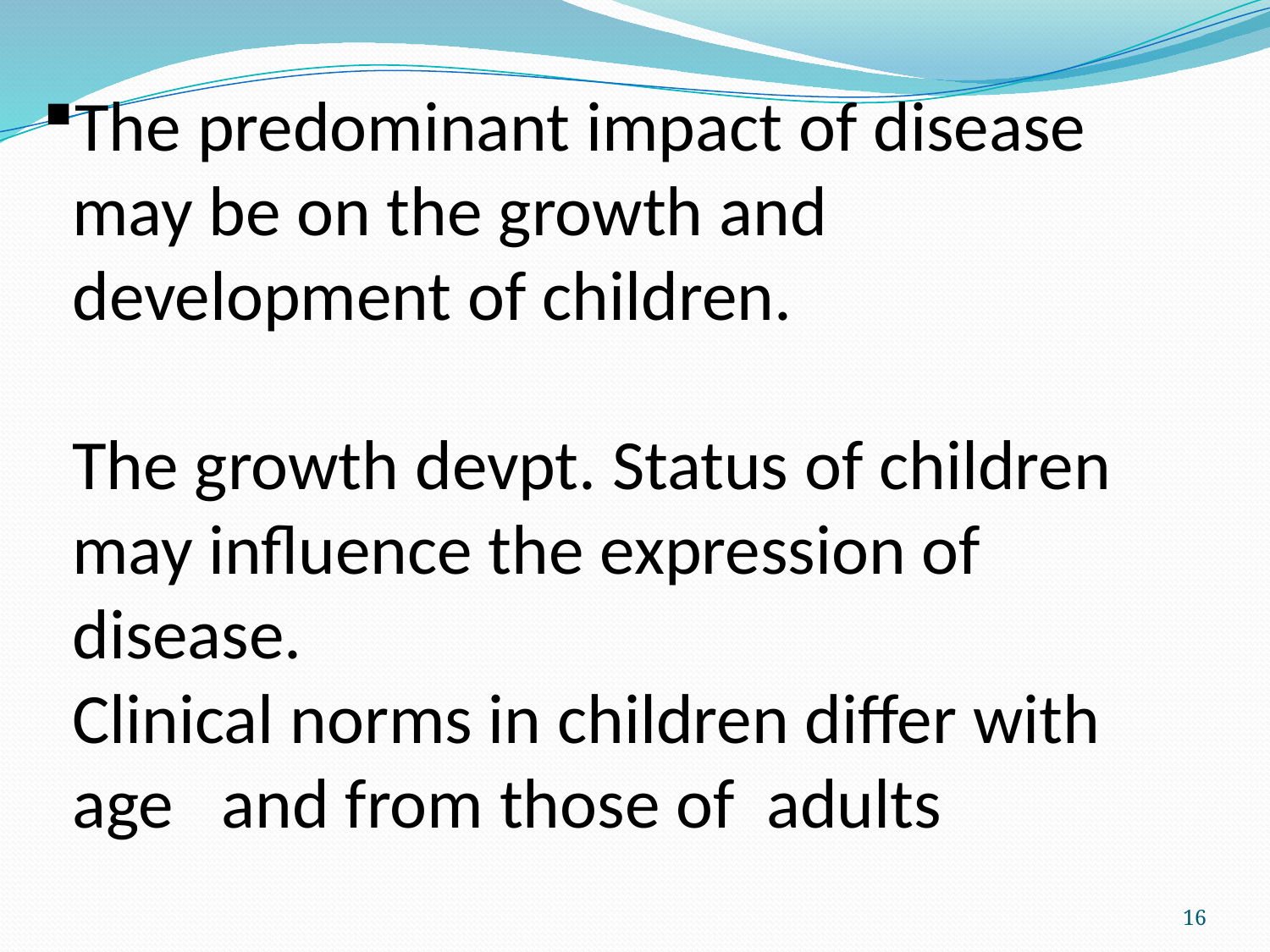

# The predominant impact of disease  may be on the growth and development of children. The growth devpt. Status of children may influence the expression of disease. Clinical norms in children differ with age   and from those of  adults
16